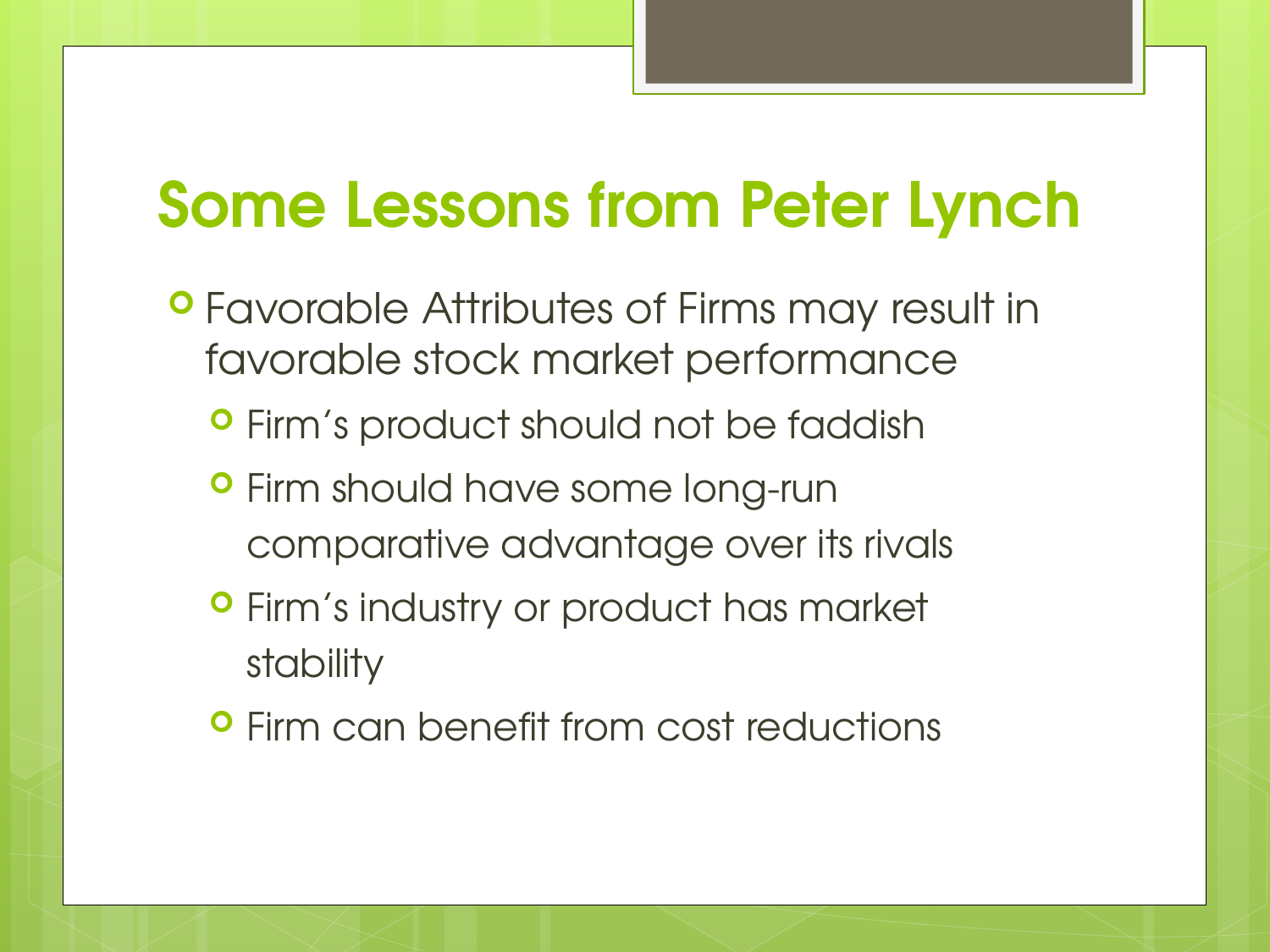

# Some Lessons from Peter Lynch
Favorable Attributes of Firms may result in favorable stock market performance
Firm’s product should not be faddish
Firm should have some long-run comparative advantage over its rivals
Firm’s industry or product has market stability
Firm can benefit from cost reductions